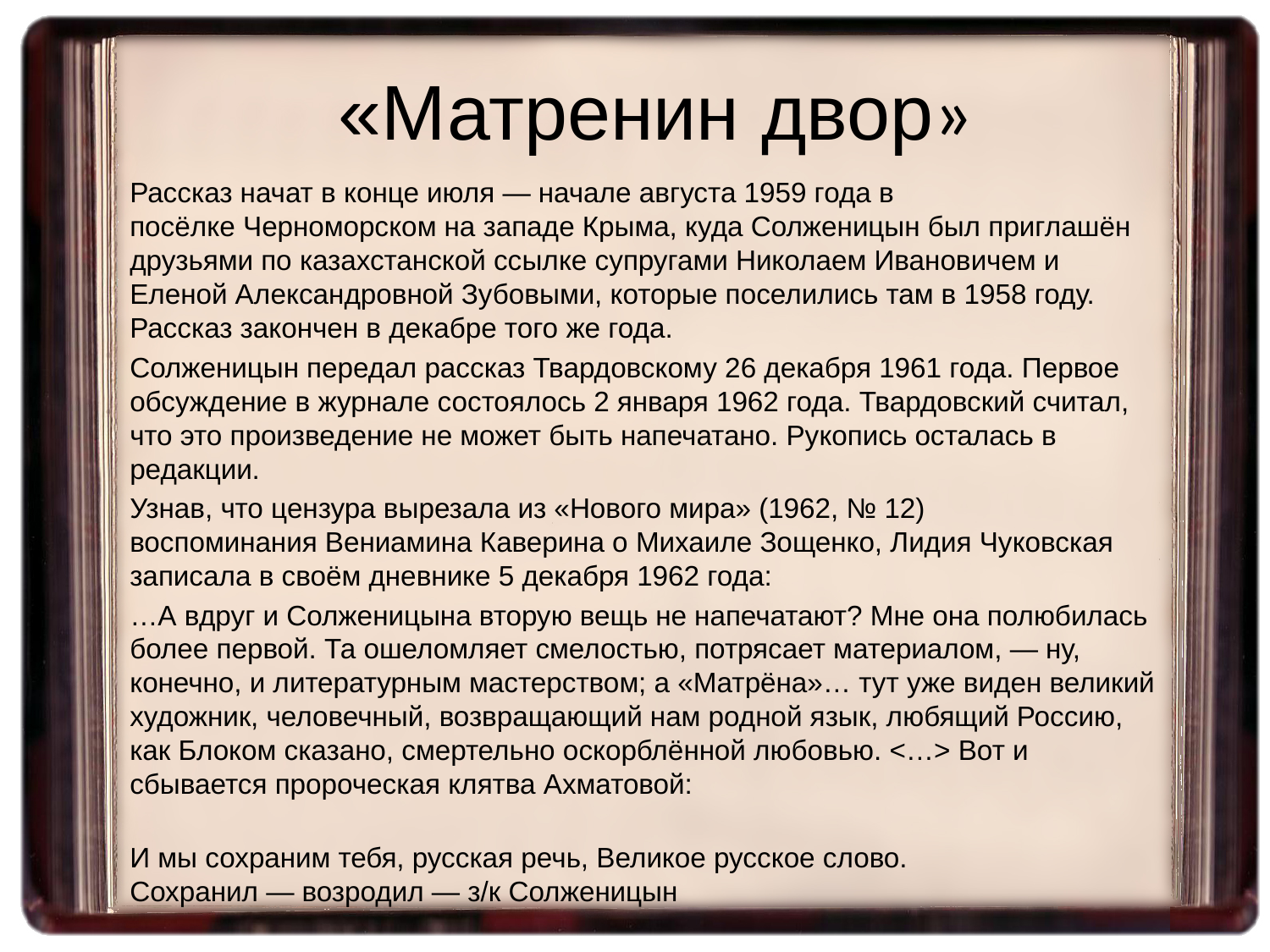

«Матренин двор»
	Рассказ начат в конце июля — начале августа 1959 года в посёлке Черноморском на западе Крыма, куда Солженицын был приглашён друзьями по казахстанской ссылке супругами Николаем Ивановичем и Еленой Александровной Зубовыми, которые поселились там в 1958 году. Рассказ закончен в декабре того же года.
	Солженицын передал рассказ Твардовскому 26 декабря 1961 года. Первое обсуждение в журнале состоялось 2 января 1962 года. Твардовский считал, что это произведение не может быть напечатано. Рукопись осталась в редакции.
	Узнав, что цензура вырезала из «Нового мира» (1962, № 12) воспоминания Вениамина Каверина о Михаиле Зощенко, Лидия Чуковская записала в своём дневнике 5 декабря 1962 года:
	…А вдруг и Солженицына вторую вещь не напечатают? Мне она полюбилась более первой. Та ошеломляет смелостью, потрясает материалом, — ну, конечно, и литературным мастерством; а «Матрёна»… тут уже виден великий художник, человечный, возвращающий нам родной язык, любящий Россию, как Блоком сказано, смертельно оскорблённой любовью. <…> Вот и сбывается пророческая клятва Ахматовой:
	И мы сохраним тебя, русская речь, Великое русское слово.
Сохранил — возродил — з/к Солженицын